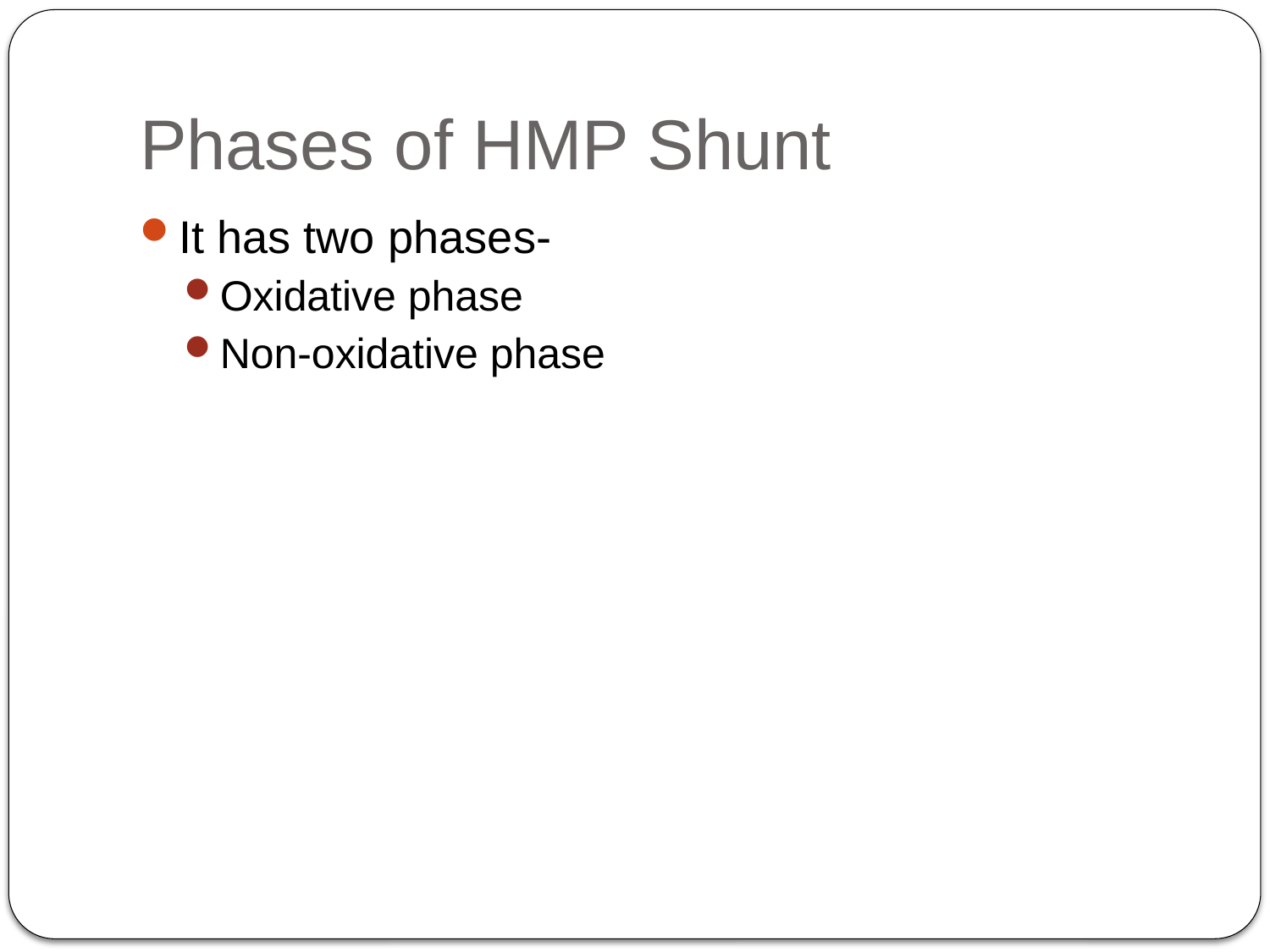

# Phases of HMP Shunt
It has two phases-
Oxidative phase
Non-oxidative phase